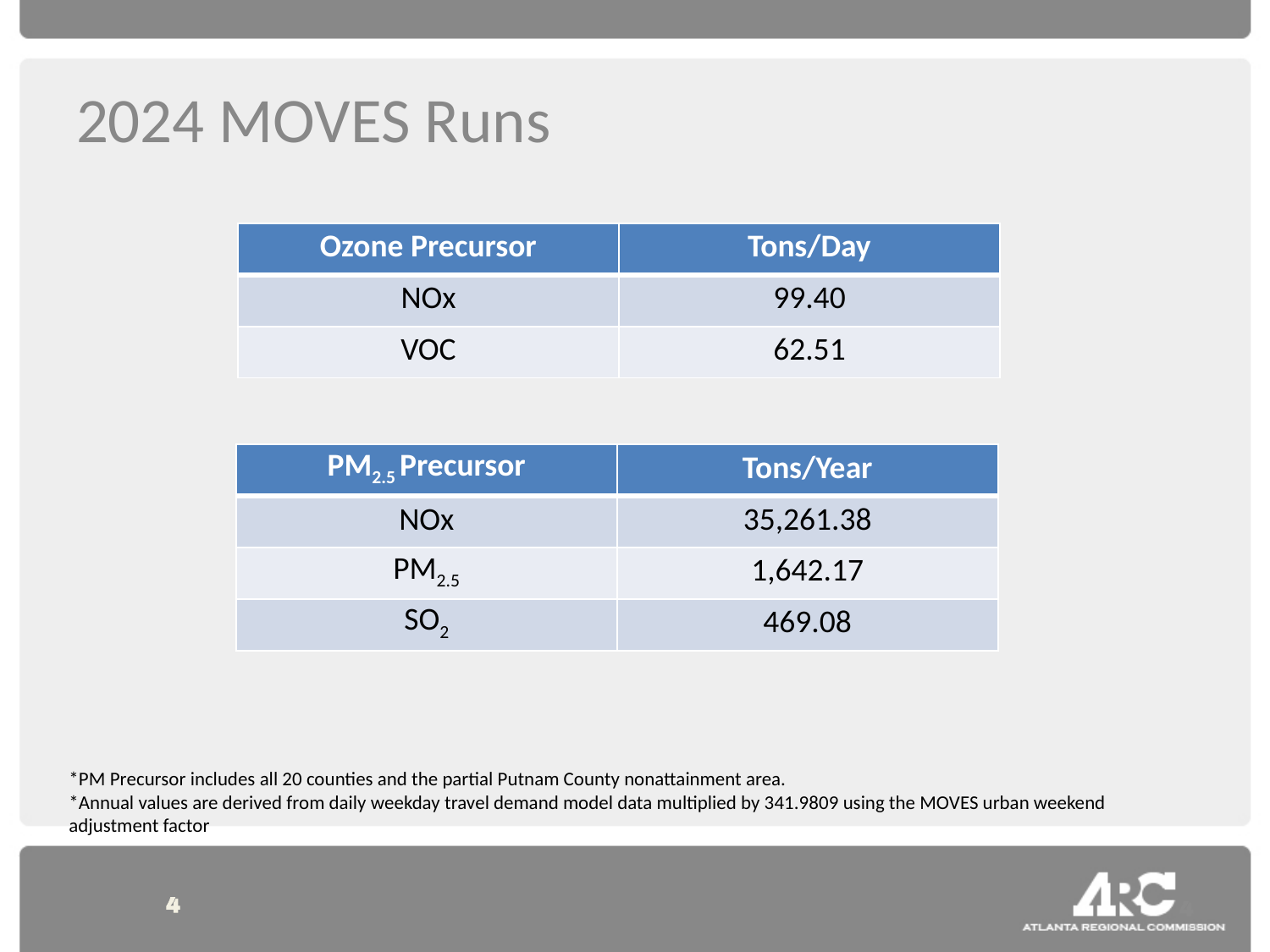

# 2024 MOVES Runs
| Ozone Precursor | Tons/Day |
| --- | --- |
| NOx | 99.40 |
| VOC | 62.51 |
| PM2.5 Precursor | Tons/Year |
| --- | --- |
| NOx | 35,261.38 |
| PM2.5 | 1,642.17 |
| SO2 | 469.08 |
*PM Precursor includes all 20 counties and the partial Putnam County nonattainment area.
*Annual values are derived from daily weekday travel demand model data multiplied by 341.9809 using the MOVES urban weekend adjustment factor
4
4